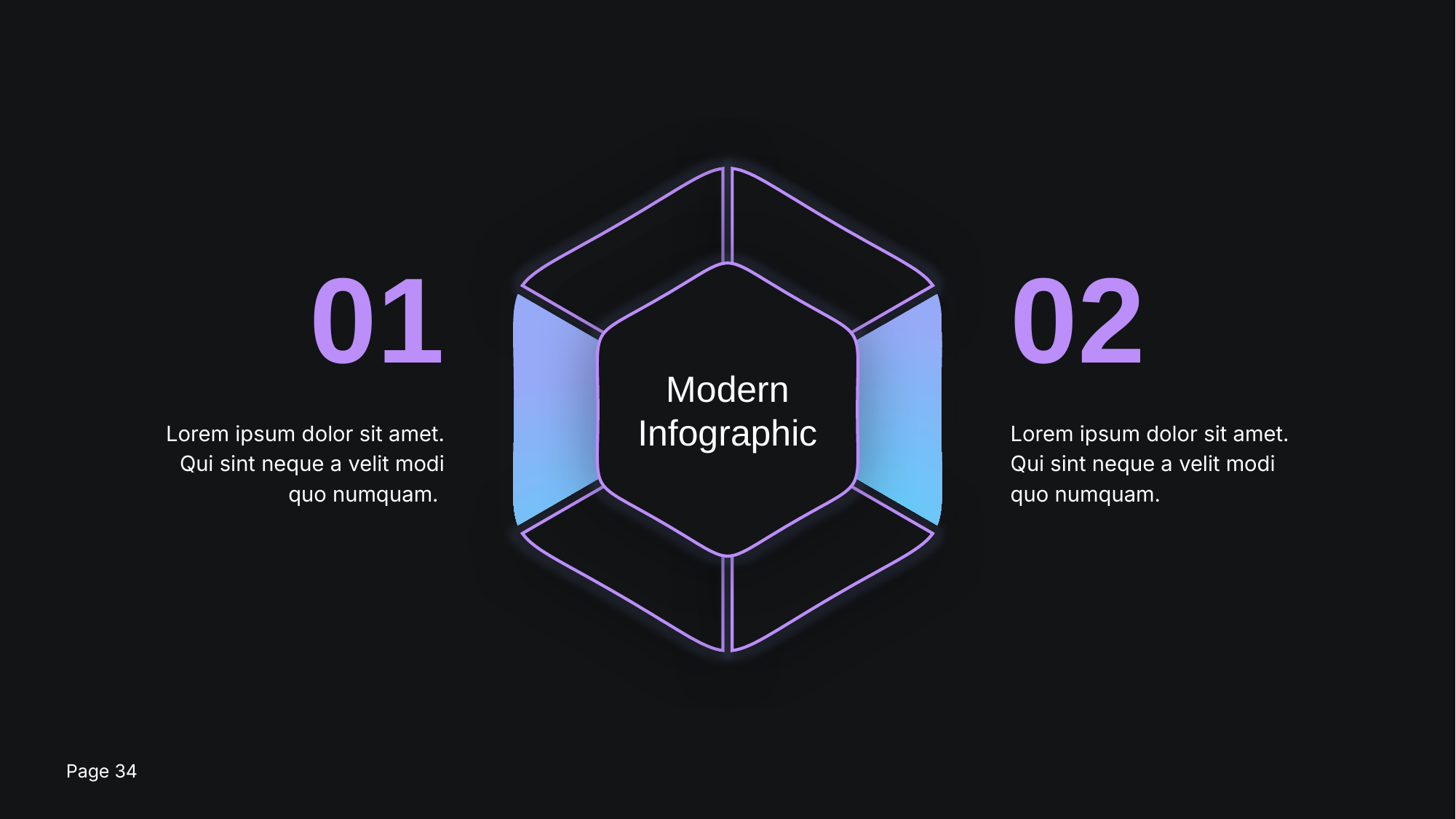

01
02
Modern Infographic
Lorem ipsum dolor sit amet. Qui sint neque a velit modi quo numquam.
Lorem ipsum dolor sit amet. Qui sint neque a velit modi quo numquam.